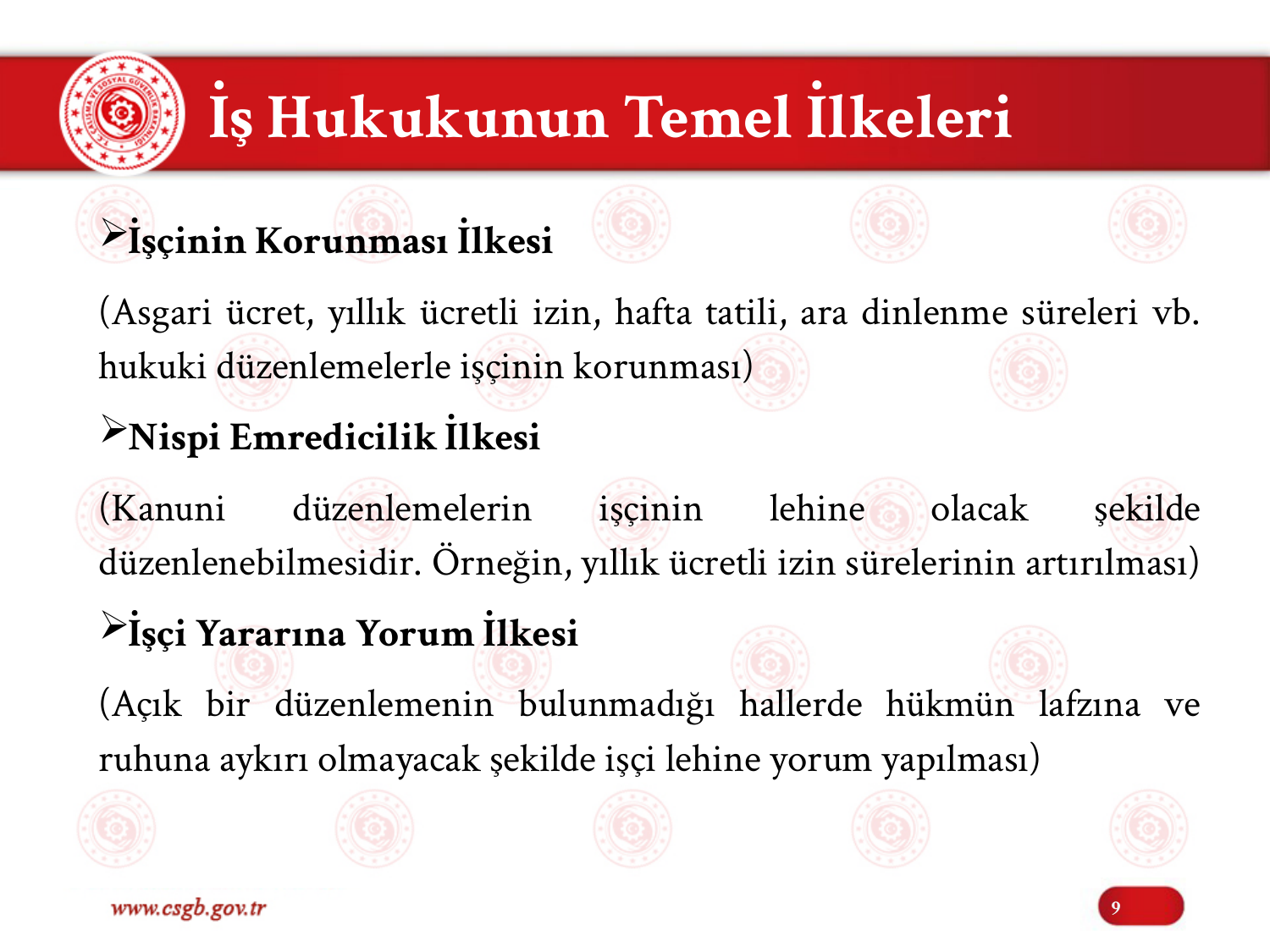

İş Hukukunun Temel İlkeleri
İşçinin Korunması İlkesi
(Asgari ücret, yıllık ücretli izin, hafta tatili, ara dinlenme süreleri vb. hukuki düzenlemelerle işçinin korunması)
Nispi Emredicilik İlkesi
(Kanuni düzenlemelerin işçinin lehine olacak şekilde düzenlenebilmesidir. Örneğin, yıllık ücretli izin sürelerinin artırılması)
İşçi Yararına Yorum İlkesi
(Açık bir düzenlemenin bulunmadığı hallerde hükmün lafzına ve ruhuna aykırı olmayacak şekilde işçi lehine yorum yapılması)

                                    9